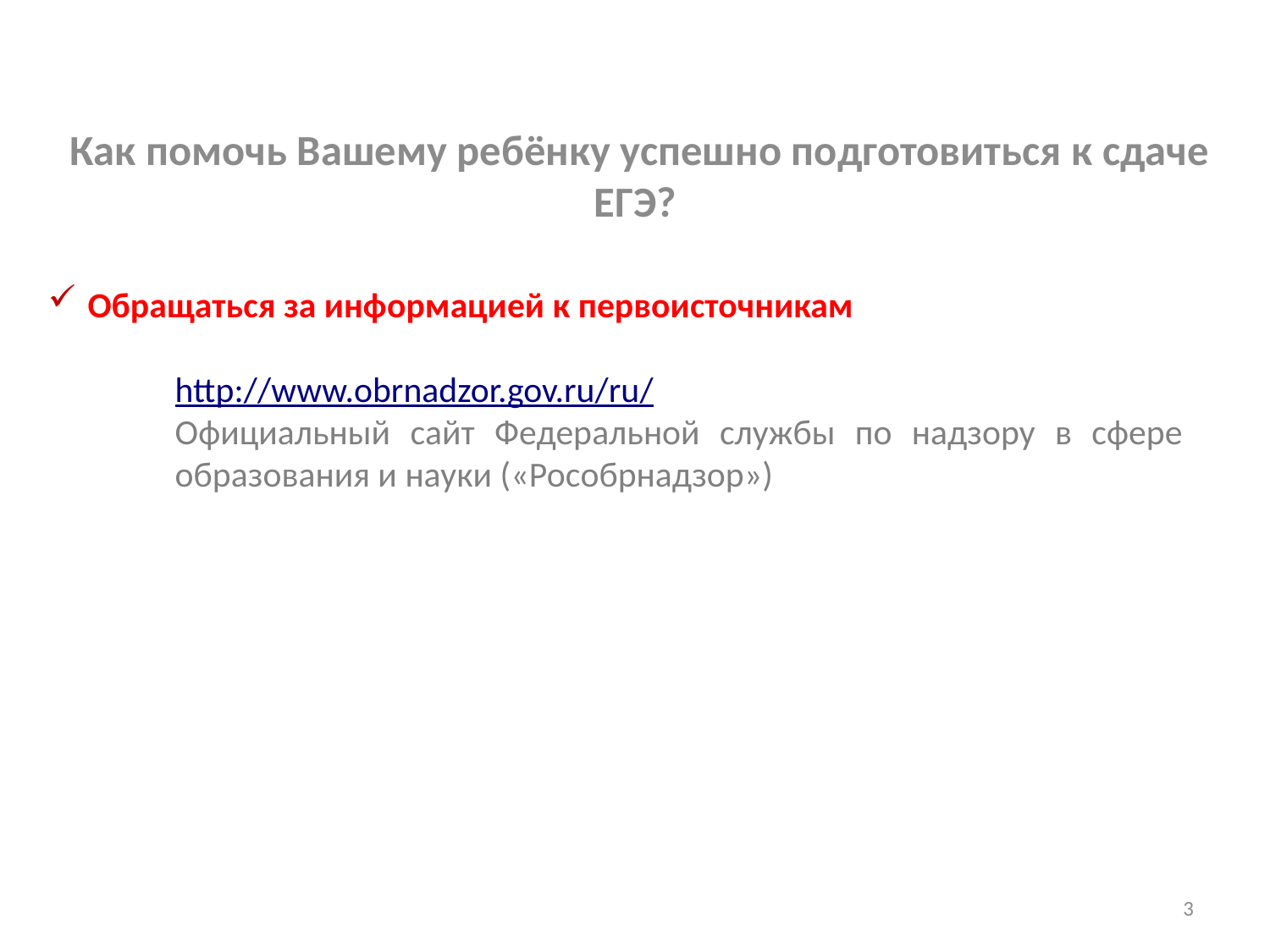

Как помочь Вашему ребёнку успешно подготовиться к сдаче ЕГЭ?
Обращаться за информацией к первоисточникам

	http://www.obrnadzor.gov.ru/ru/
	Официальный сайт Федеральной службы по надзору в сфере 	образования и науки («Рособрнадзор»)

3